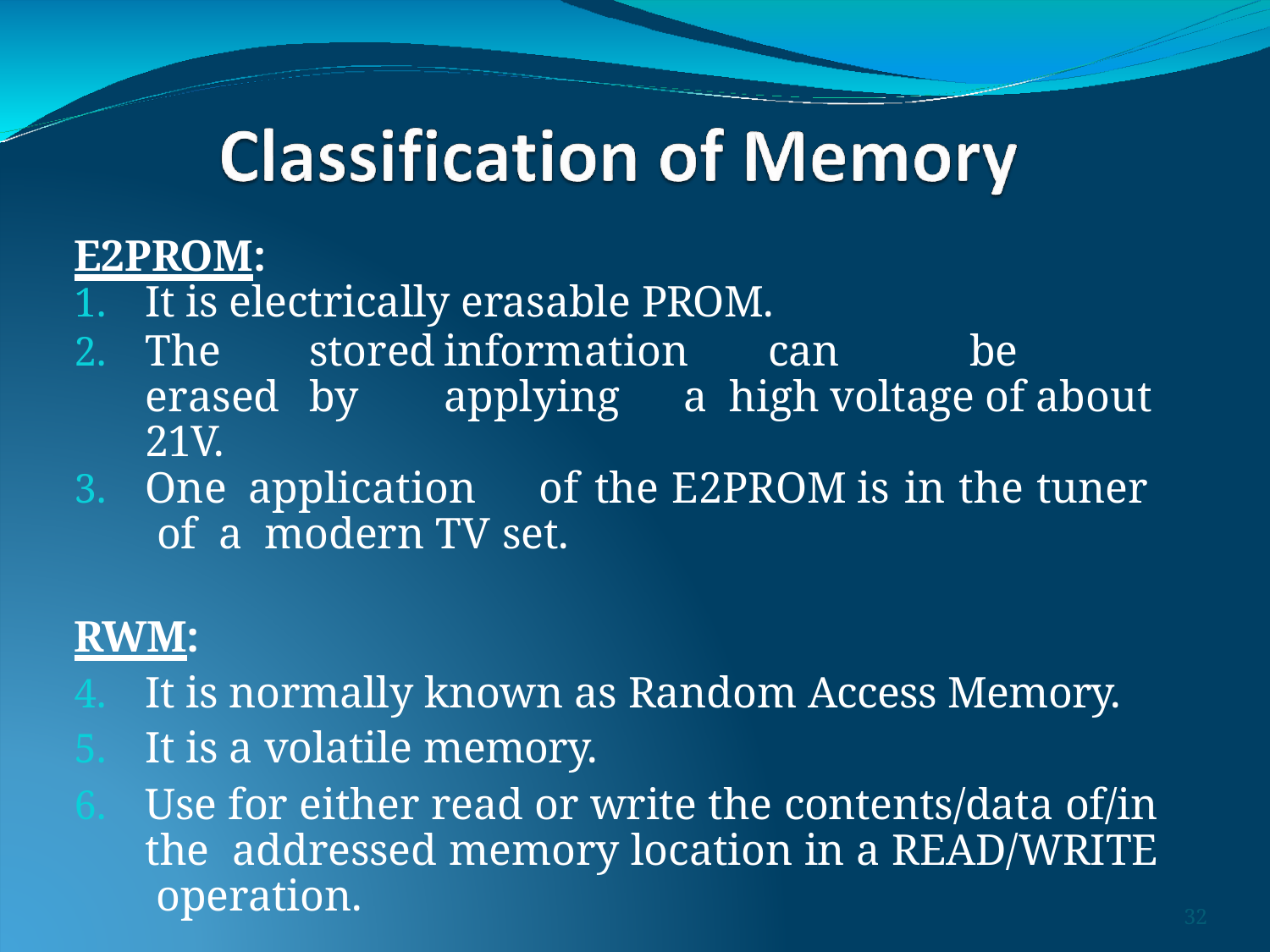

E2PROM:
It is electrically erasable PROM.
The	stored	information	can	be	erased	by	applying	a  high voltage of about 21V.
One  application	of	the	E2PROM	is	in	the	tuner  of	a  modern TV set.

RWM:
It is normally known as Random Access Memory.
It is a volatile memory.
Use for either read or write the contents/data of/in the  addressed memory location in a READ/WRITE  operation.
32